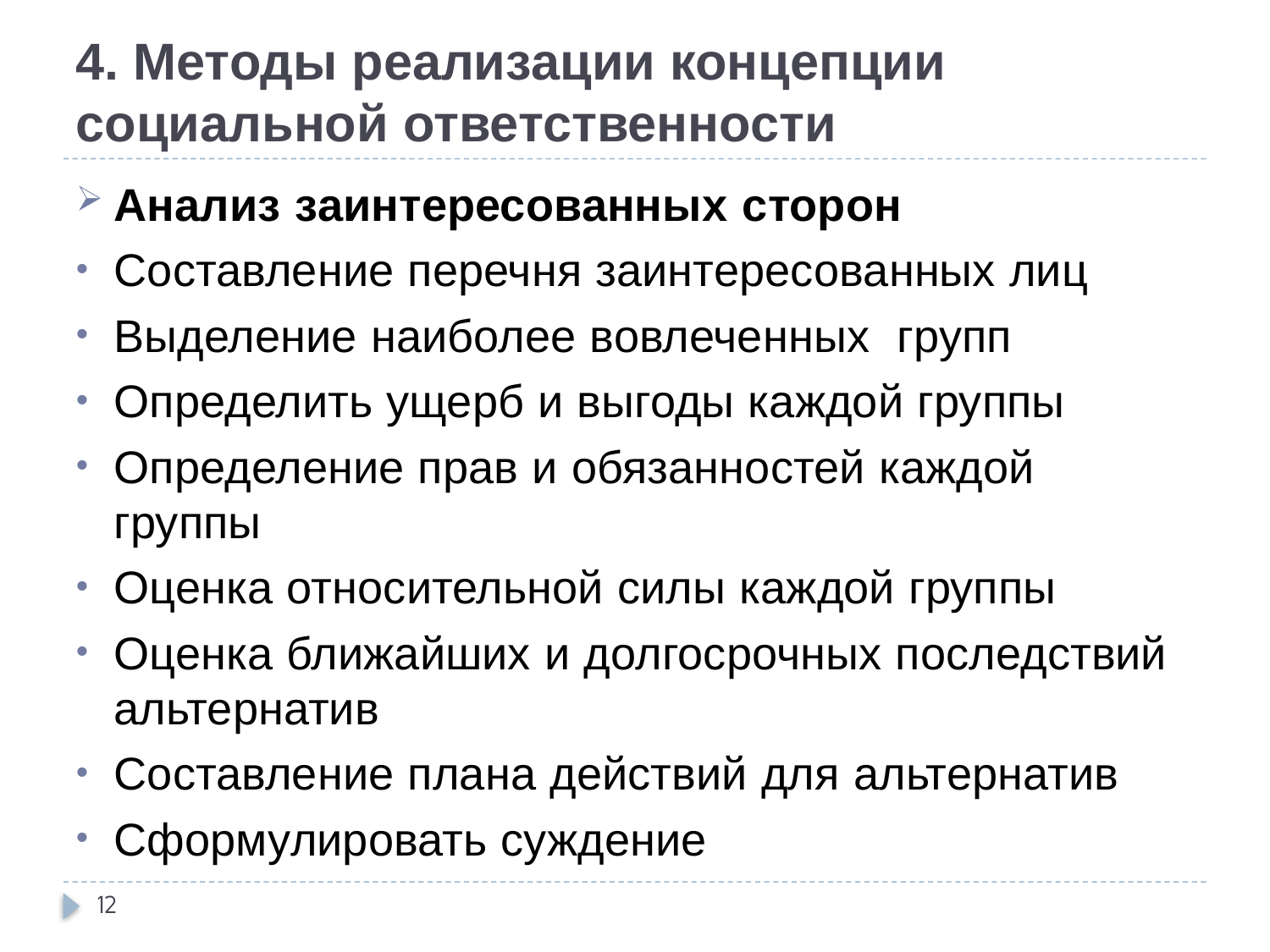

# 4. Методы реализации концепции социальной ответственности
Анализ заинтересованных сторон
Составление перечня заинтересованных лиц
Выделение наиболее вовлеченных  групп
Определить ущерб и выгоды каждой группы
Определение прав и обязанностей каждой группы
Оценка относительной силы каждой группы
Оценка ближайших и долгосрочных последствий альтернатив
Составление плана действий для альтернатив
Сформулировать суждение
12